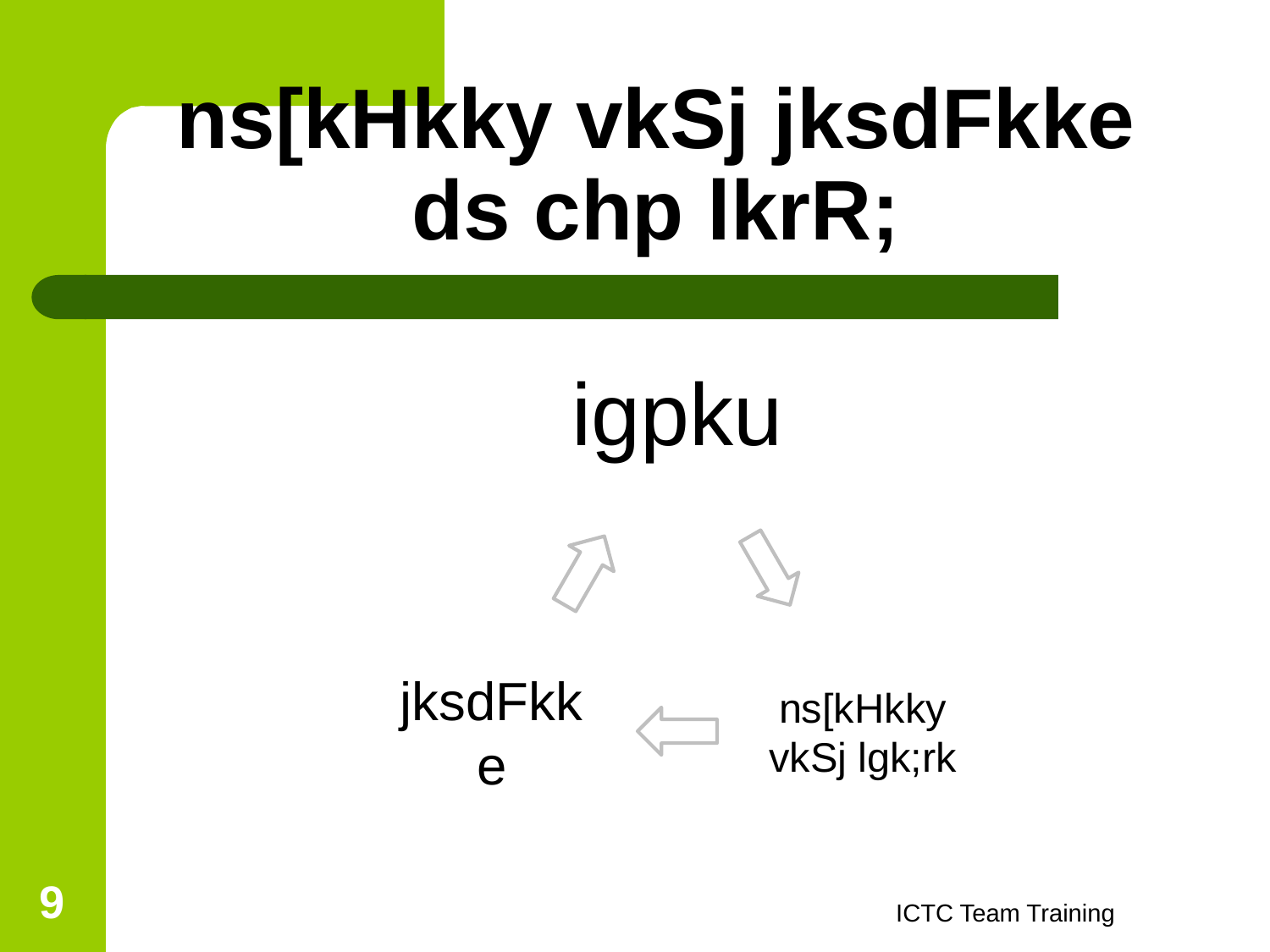

# ns[kHkky vkSj jksdFkke ds chp lkrR;
igpku
ns[kHkky vkSj lgk;rk
jksdFkke
9
ICTC Team Training